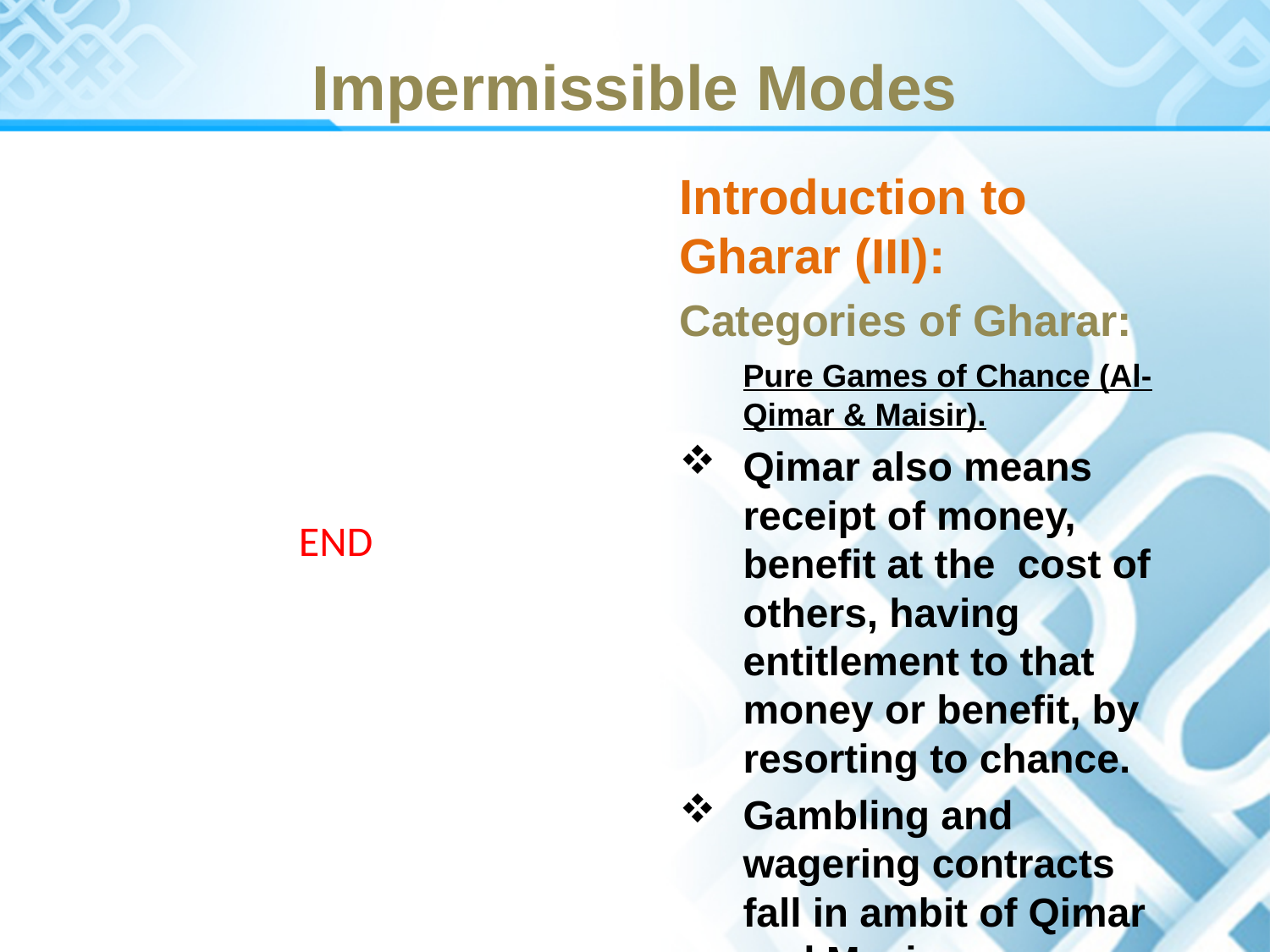

Impermissible Modes
Introduction to Gharar (III):
Categories of Gharar:
	Pure Games of Chance (Al-Qimar & Maisir).
Qimar also means receipt of money, benefit at the  cost of others, having entitlement to that money or benefit, by resorting to chance.
Gambling and wagering contracts fall in ambit of Qimar and Mysir.
END